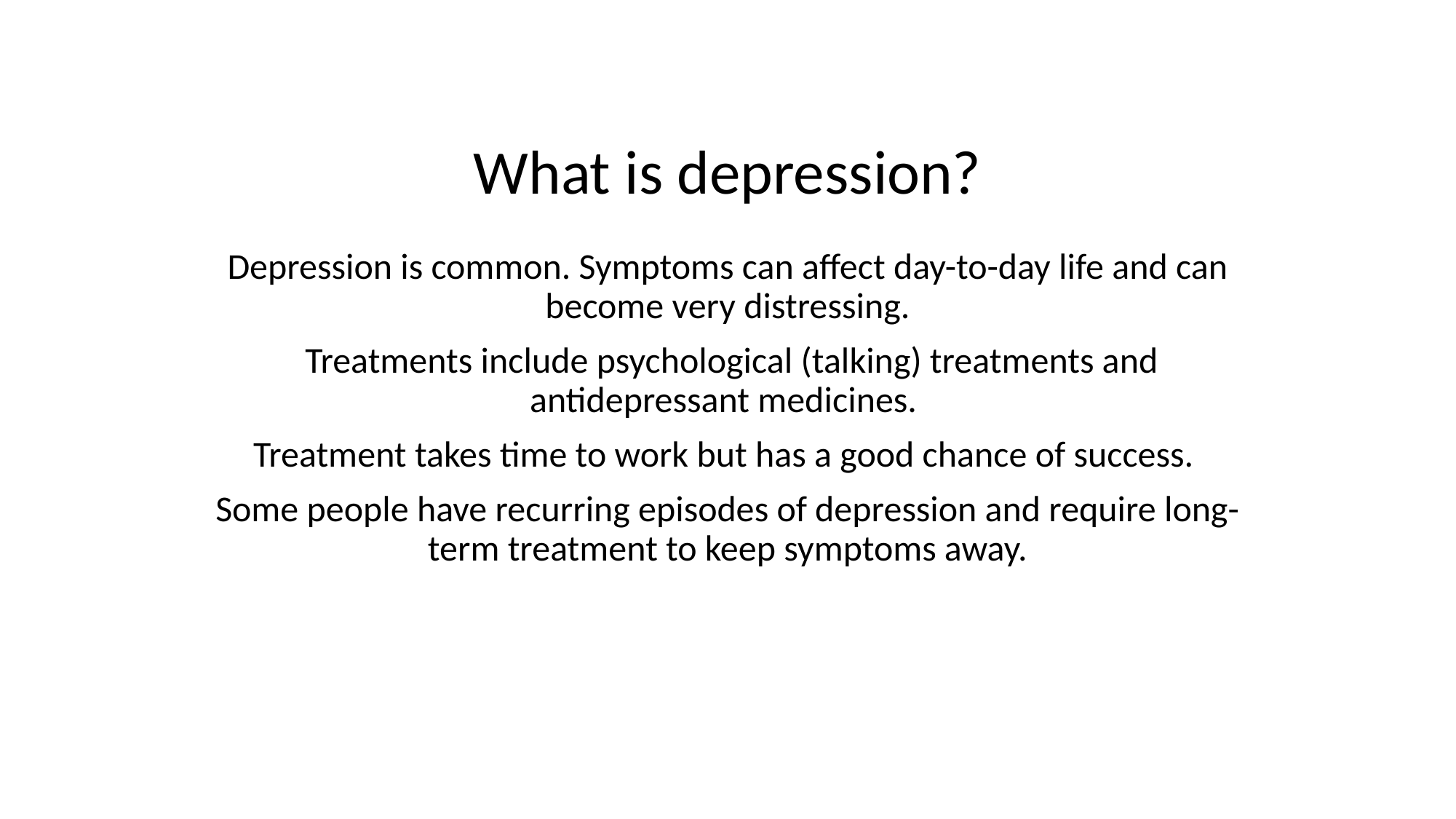

# What is depression?
Depression is common. Symptoms can affect day-to-day life and can become very distressing.
 Treatments include psychological (talking) treatments and antidepressant medicines.
Treatment takes time to work but has a good chance of success.
Some people have recurring episodes of depression and require long-term treatment to keep symptoms away.